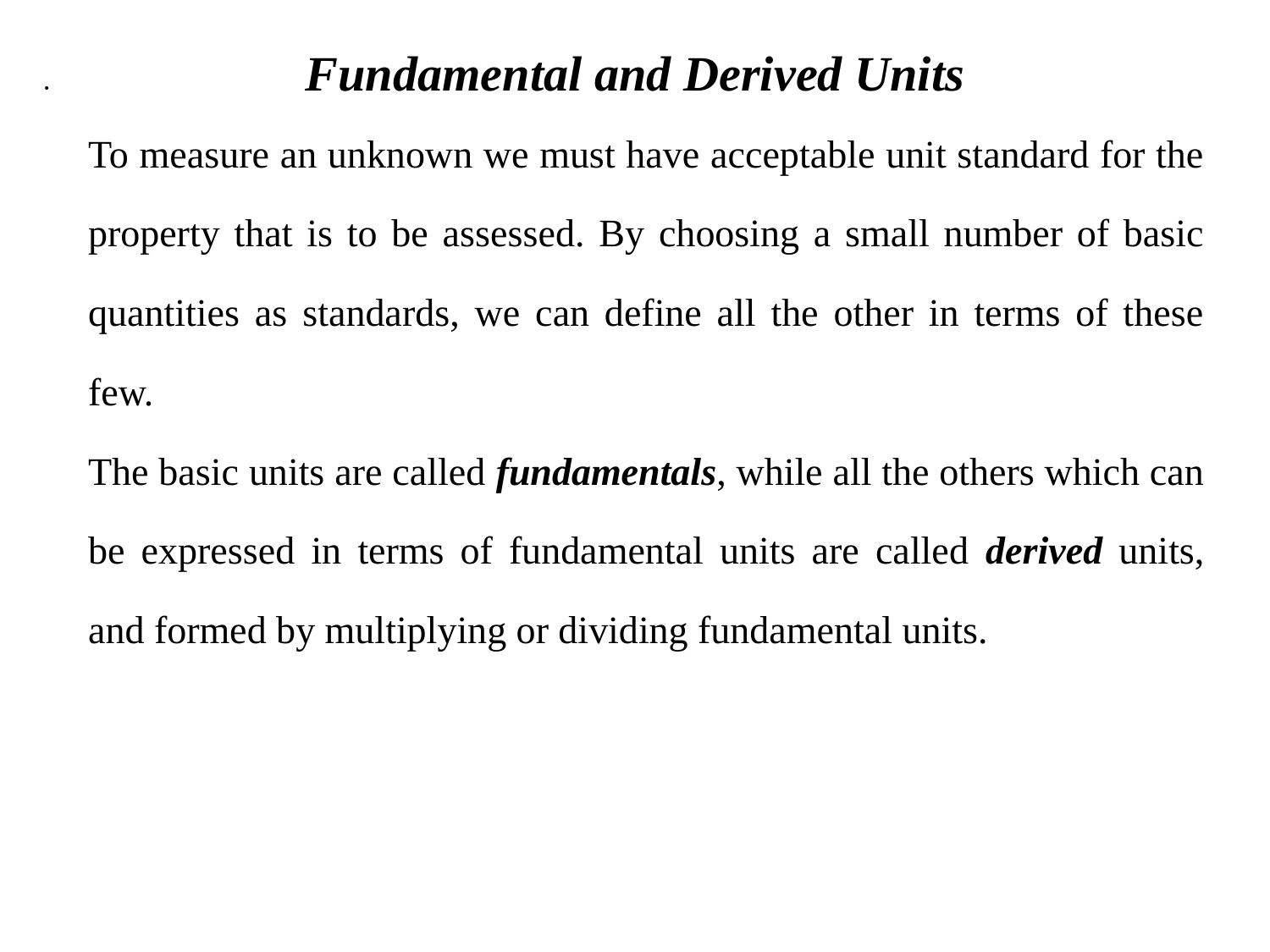

# Fundamental and Derived Units
To measure an unknown we must have acceptable unit standard for the property that is to be assessed. By choosing a small number of basic quantities as standards, we can define all the other in terms of these few.
The basic units are called fundamentals, while all the others which can be expressed in terms of fundamental units are called derived units, and formed by multiplying or dividing fundamental units.